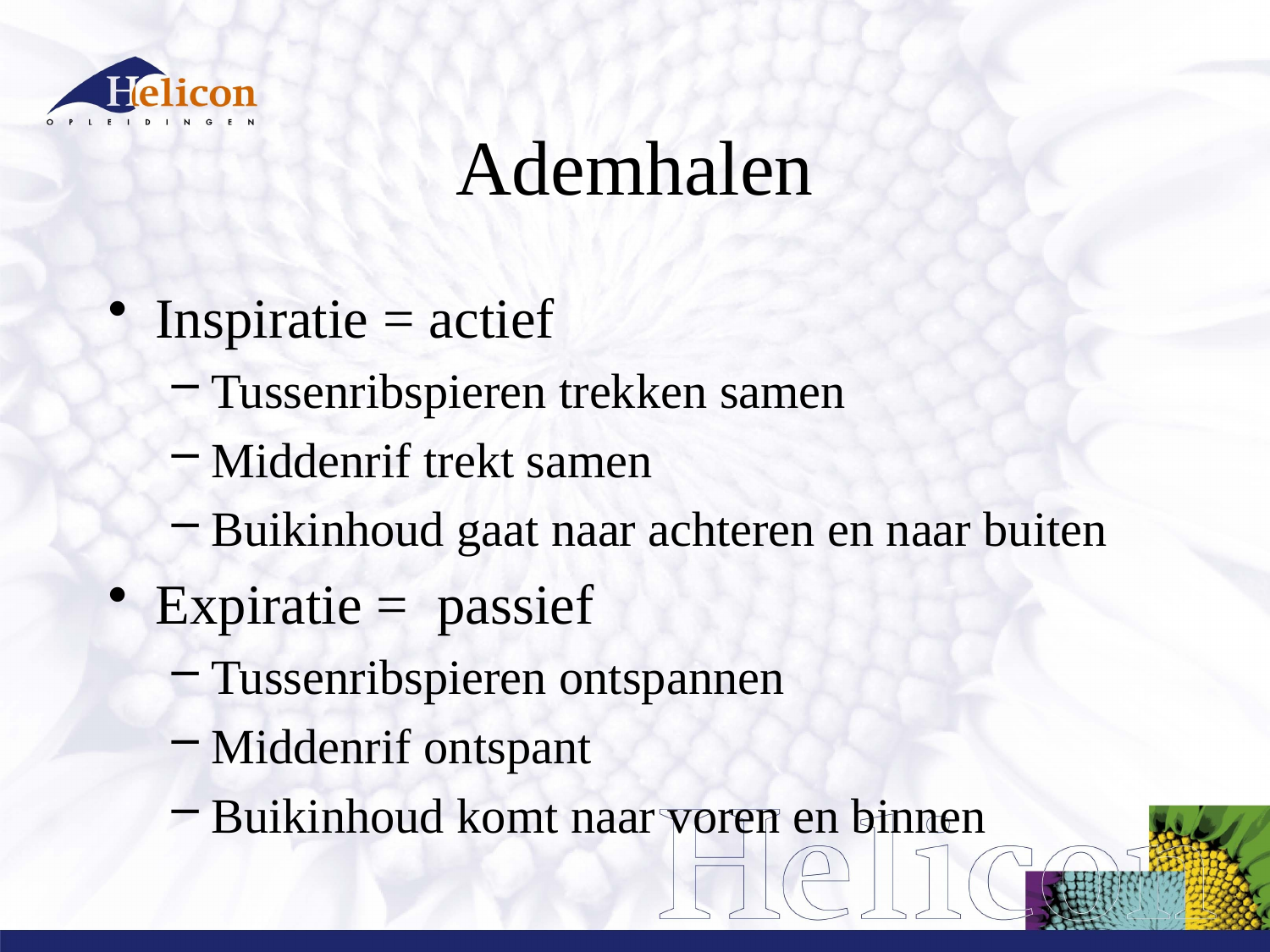

# Ademhalen
Inspiratie = actief
Tussenribspieren trekken samen
Middenrif trekt samen
Buikinhoud gaat naar achteren en naar buiten
Expiratie =  passief
Tussenribspieren ontspannen
Middenrif ontspant
Buikinhoud komt naar voren en binnen